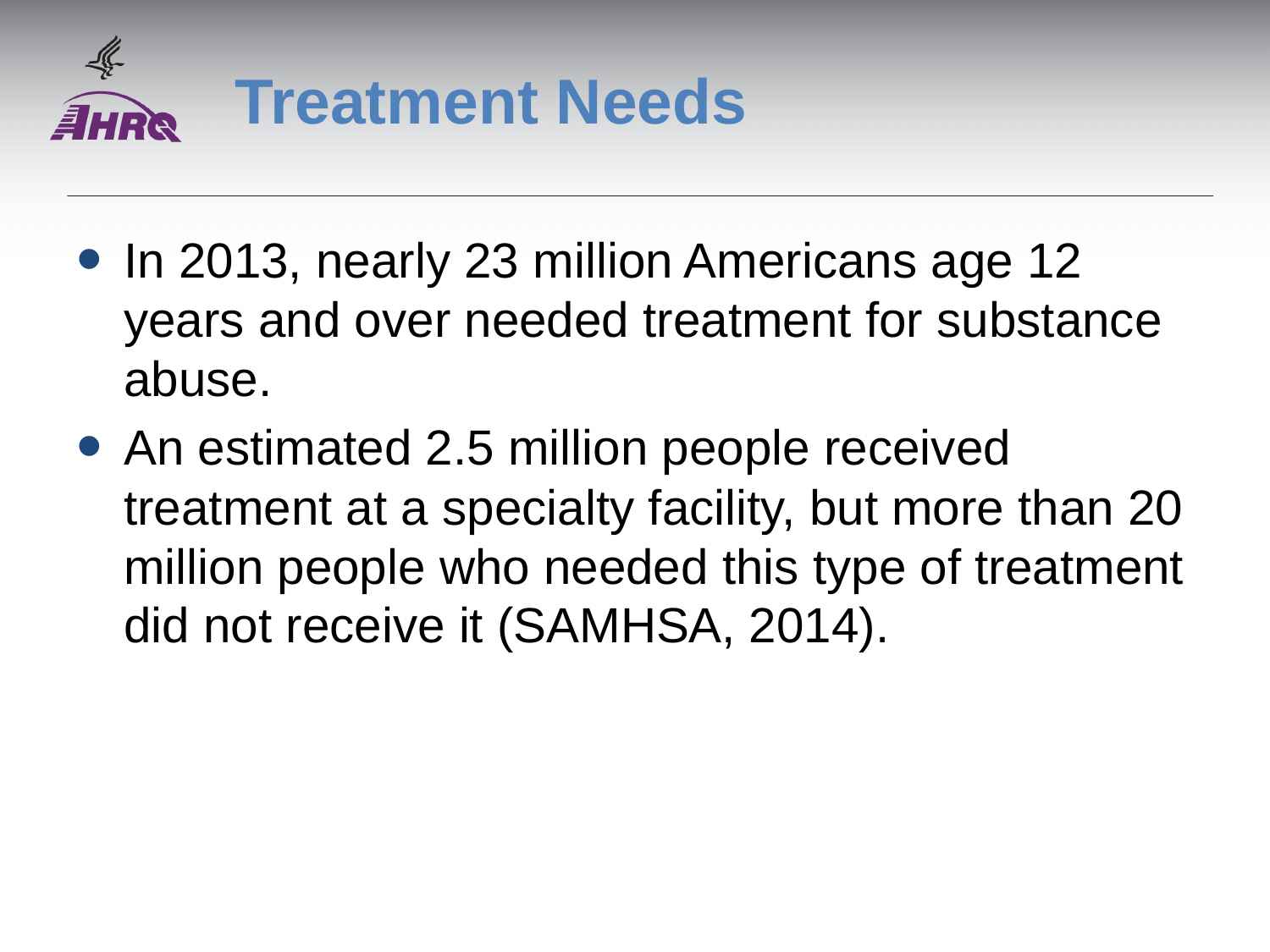

# Treatment Needs
In 2013, nearly 23 million Americans age 12 years and over needed treatment for substance abuse.
An estimated 2.5 million people received treatment at a specialty facility, but more than 20 million people who needed this type of treatment did not receive it (SAMHSA, 2014).